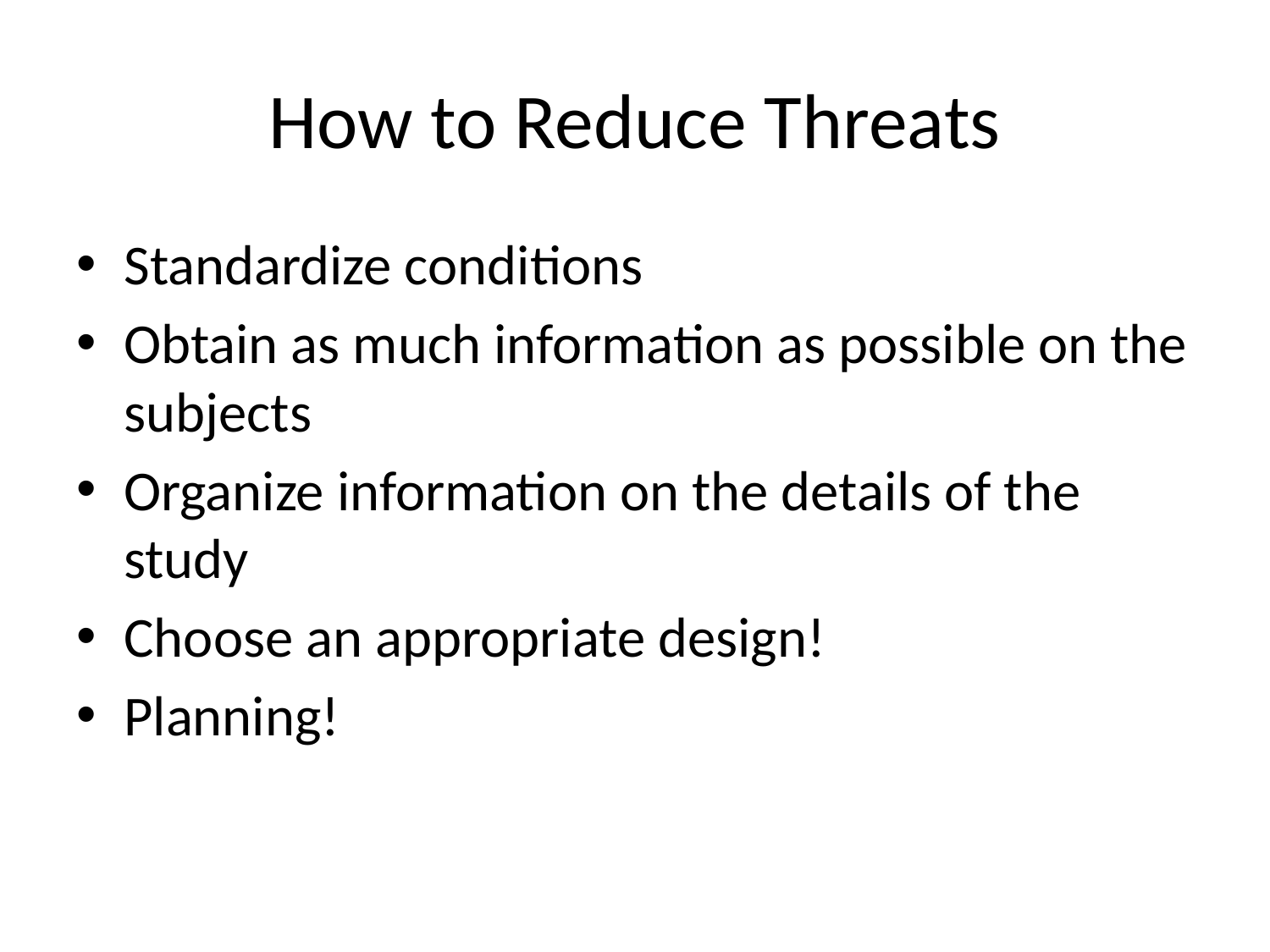

# How to Reduce Threats
Standardize conditions
Obtain as much information as possible on the subjects
Organize information on the details of the study
Choose an appropriate design!
Planning!